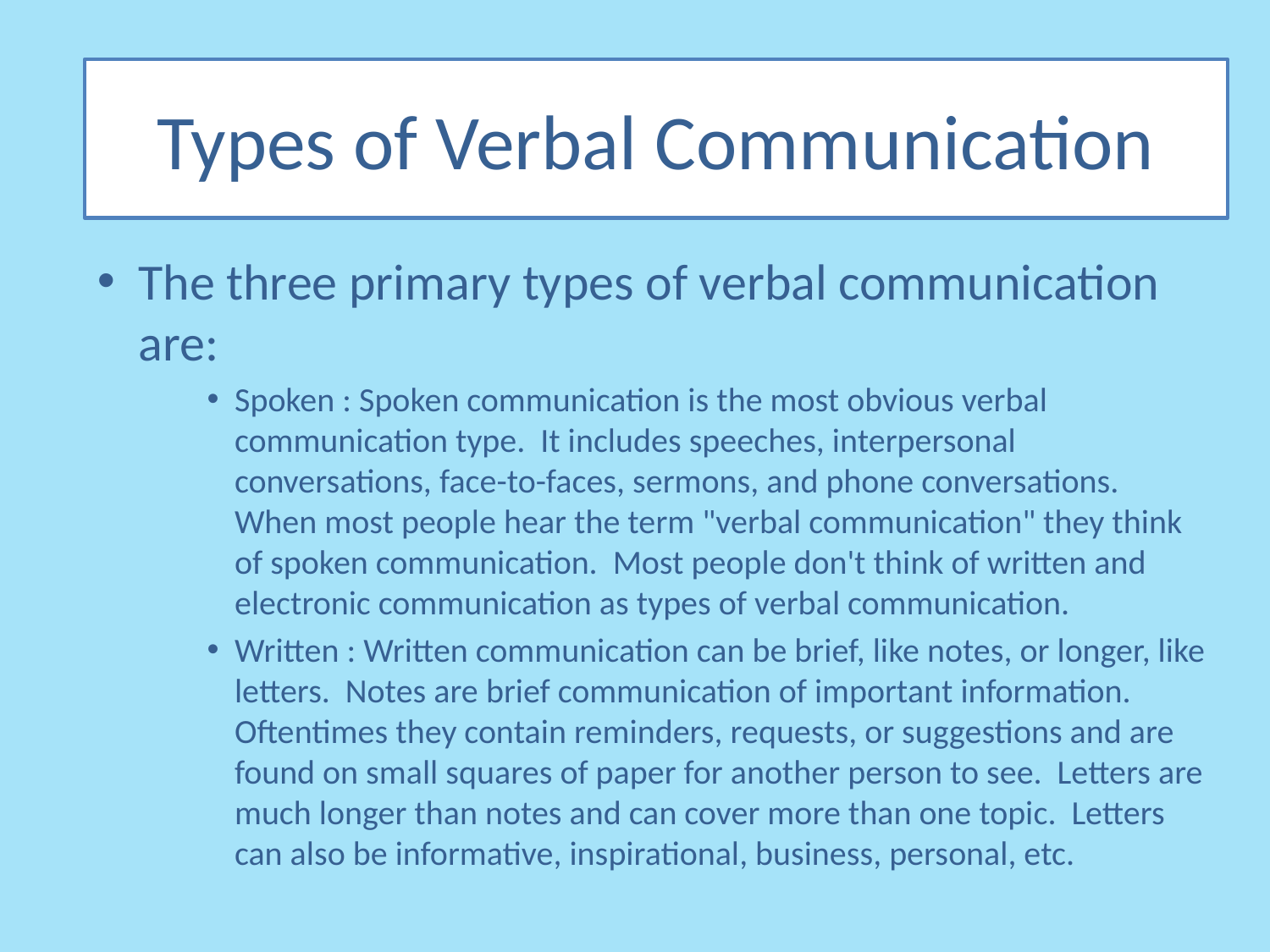

Types of Verbal Communication
The three primary types of verbal communication are:
Spoken : Spoken communication is the most obvious verbal communication type.  It includes speeches, interpersonal conversations, face-to-faces, sermons, and phone conversations.  When most people hear the term "verbal communication" they think  of spoken communication.  Most people don't think of written and electronic communication as types of verbal communication.
Written : Written communication can be brief, like notes, or longer, like letters.  Notes are brief communication of important information.  Oftentimes they contain reminders, requests, or suggestions and are found on small squares of paper for another person to see.  Letters are much longer than notes and can cover more than one topic.  Letters can also be informative, inspirational, business, personal, etc.